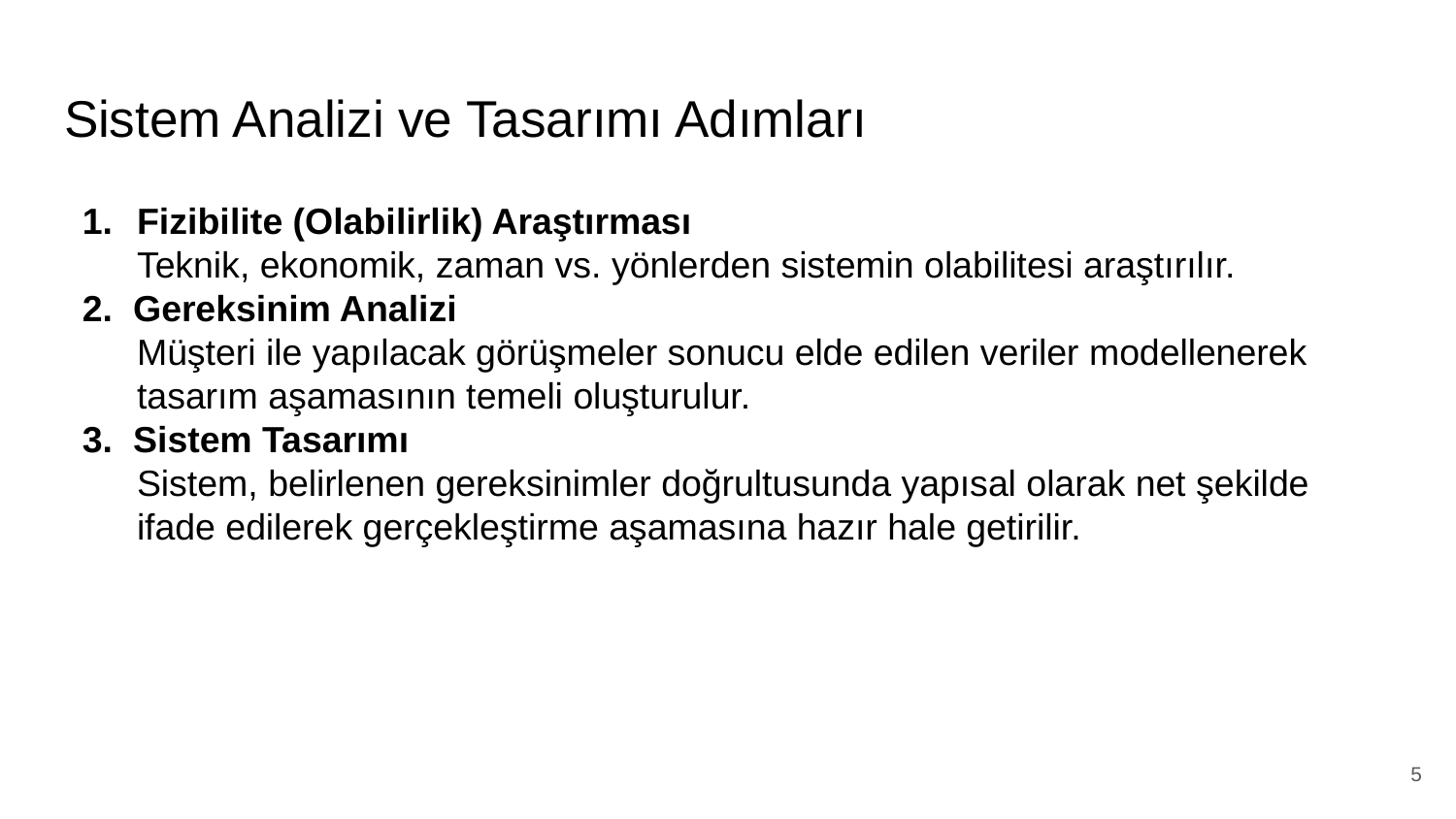

# Sistem Analizi ve Tasarımı Adımları
Fizibilite (Olabilirlik) Araştırması
Teknik, ekonomik, zaman vs. yönlerden sistemin olabilitesi araştırılır.
2.  Gereksinim Analizi
Müşteri ile yapılacak görüşmeler sonucu elde edilen veriler modellenerek tasarım aşamasının temeli oluşturulur.
3.  Sistem Tasarımı
Sistem, belirlenen gereksinimler doğrultusunda yapısal olarak net şekilde ifade edilerek gerçekleştirme aşamasına hazır hale getirilir.
5